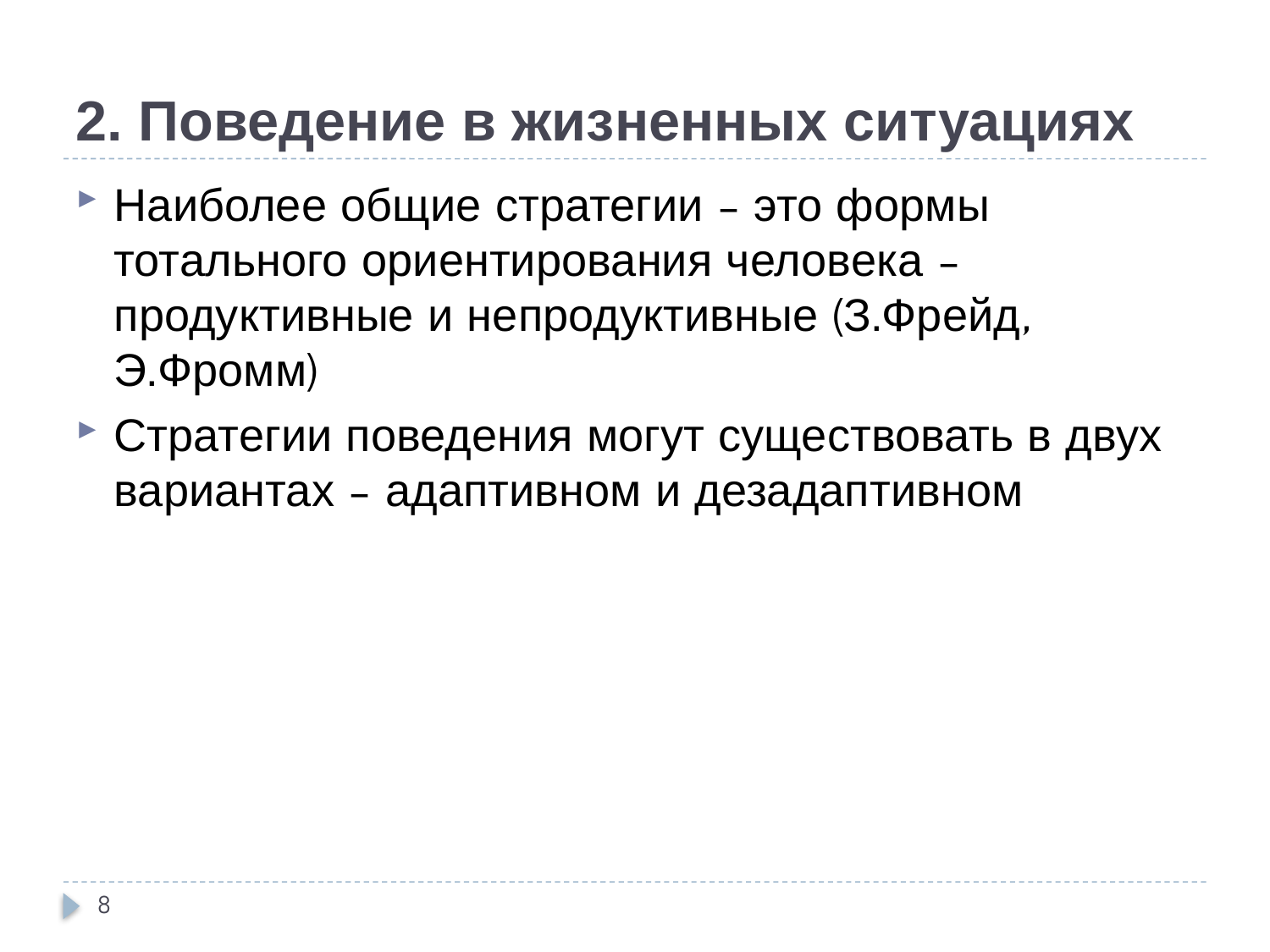

# 2. Поведение в жизненных ситуациях
Наиболее общие стратегии – это формы тотального ориентирования человека – продуктивные и непродуктивные (З.Фрейд, Э.Фромм)
Стратегии поведения могут существовать в двух вариантах – адаптивном и дезадаптивном
8